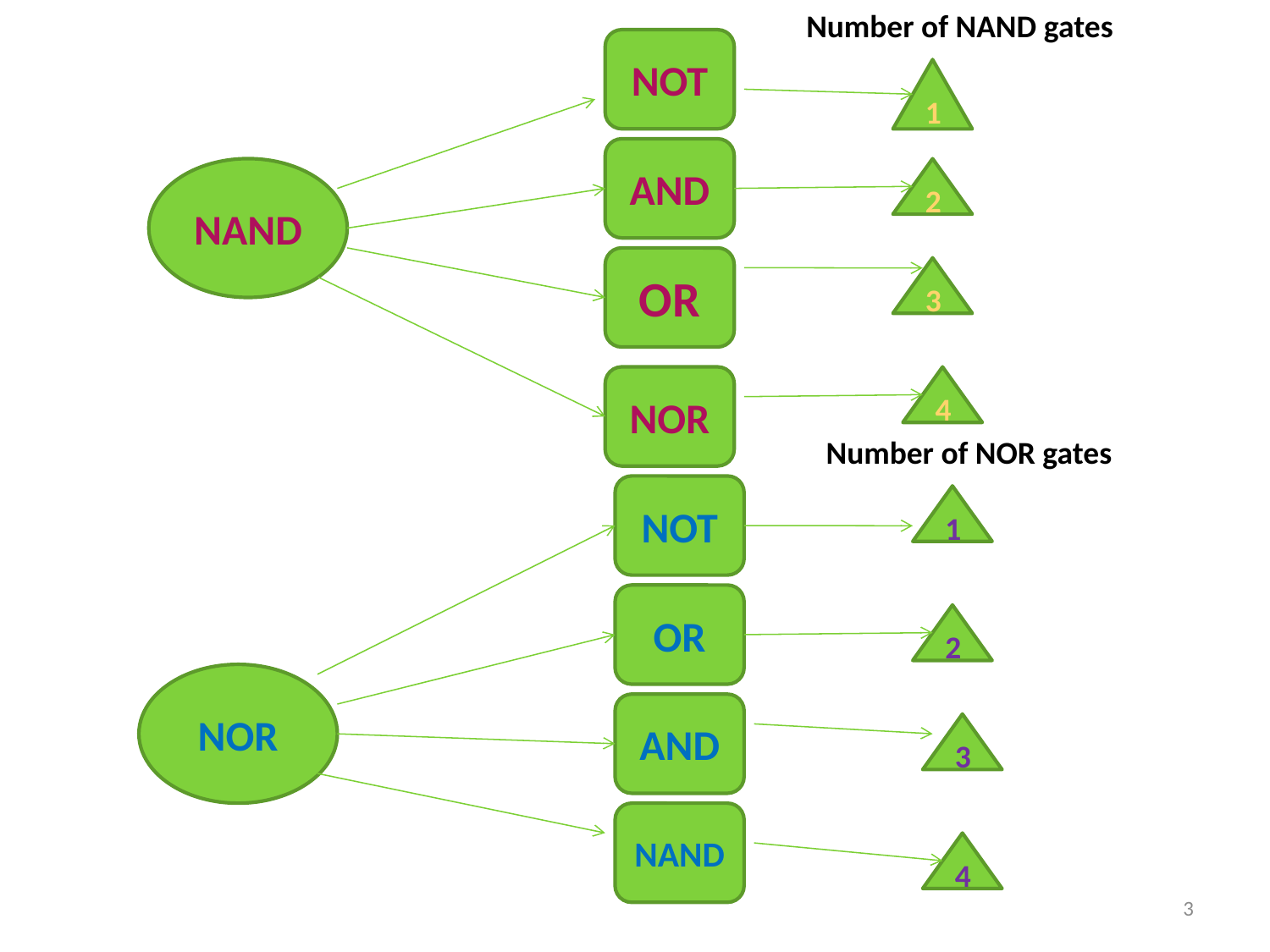

Number of NAND gates
NOT
1
AND
NAND
2
OR
3
NOR
4
Number of NOR gates
NOT
1
OR
2
NOR
AND
3
NAND
4
3